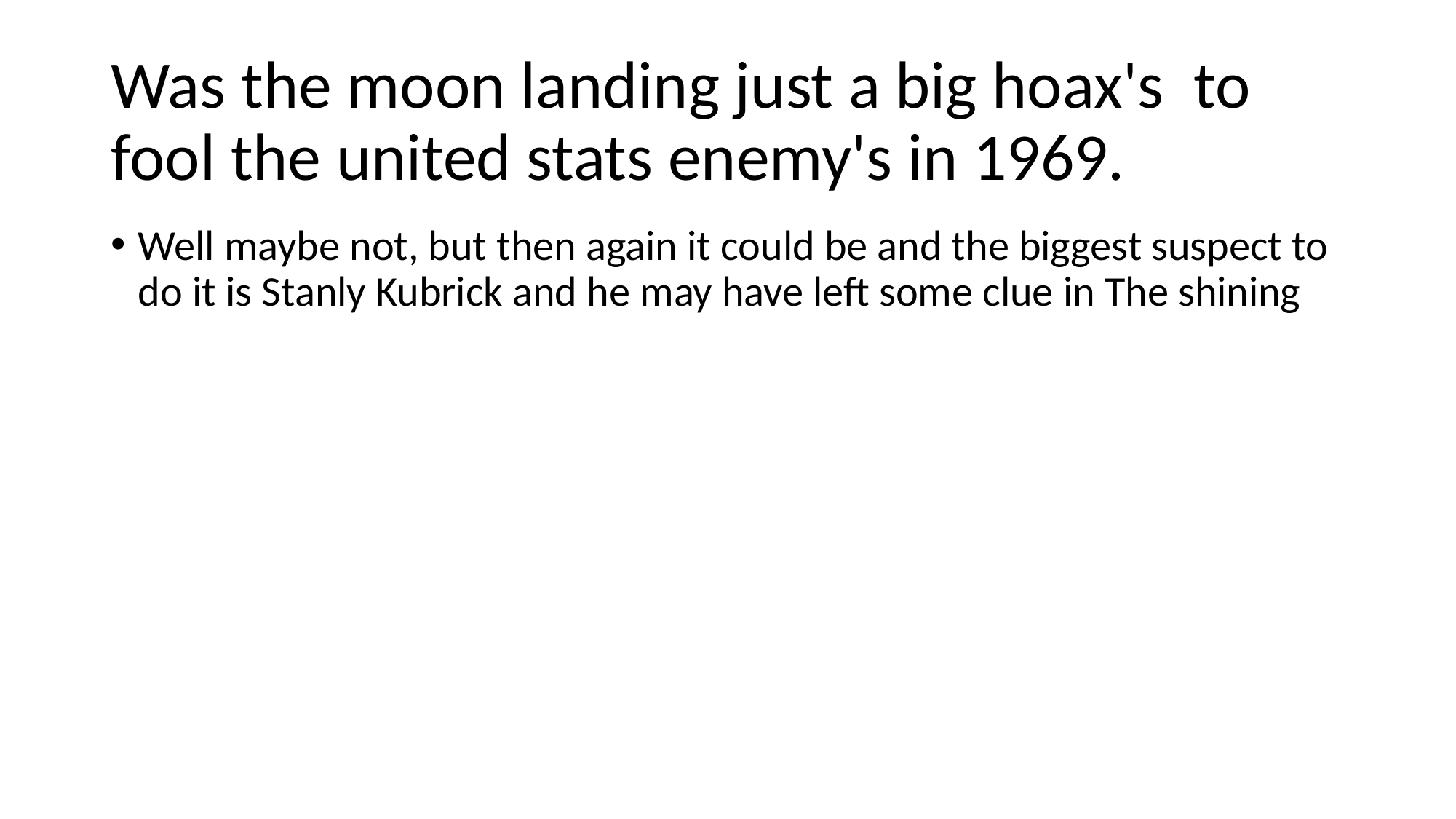

# Was the moon landing just a big hoax's  to fool the united stats enemy's in 1969.
Well maybe not, but then again it could be and the biggest suspect to do it is Stanly Kubrick and he may have left some clue in The shining